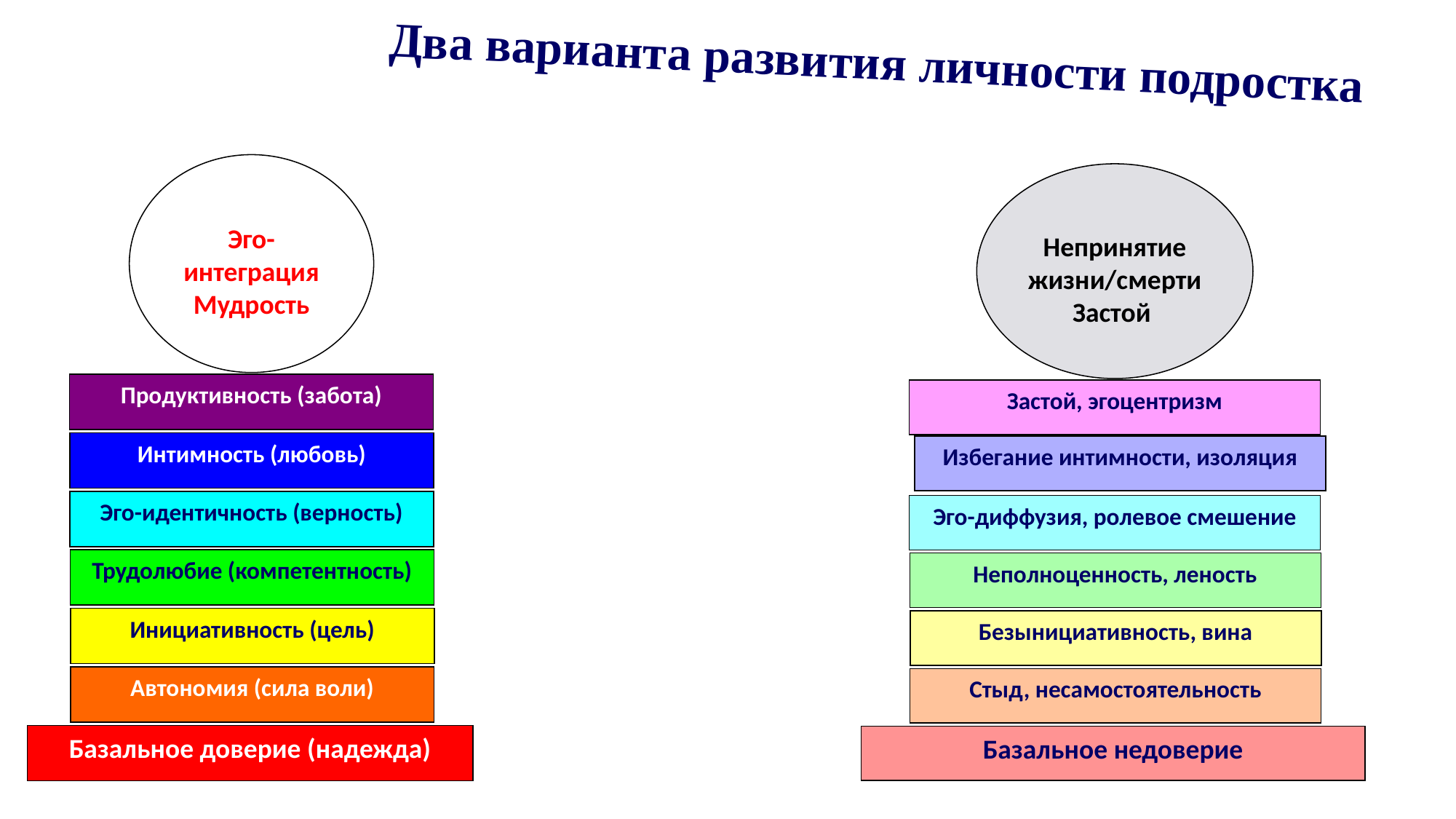

Два варианта развития личности подростка

Эго-интеграция
Мудрость
Продуктивность (забота)
Интимность (любовь)
Эго-идентичность (верность)
Трудолюбие (компетентность)
Инициативность (цель)
Автономия (сила воли)
Базальное доверие (надежда)

Непринятие жизни/смерти
Застой
Застой, эгоцентризм
Избегание интимности, изоляция
Эго-диффузия, ролевое смешение
Неполноценность, леность
Безынициативность, вина
Стыд, несамостоятельность
Базальное недоверие